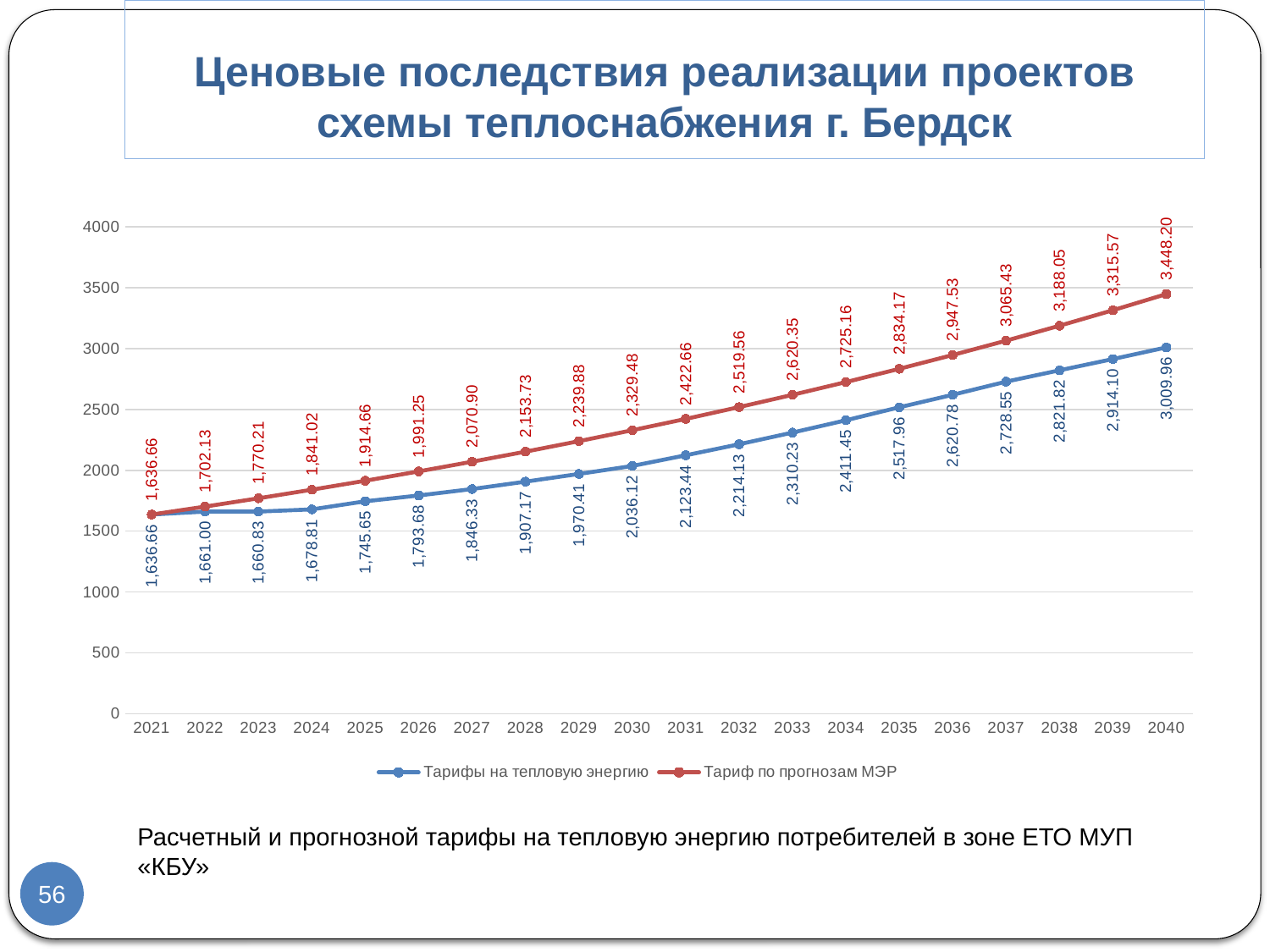

# Ценовые последствия реализации проектов схемы теплоснабжения г. Бердск

### Chart

| Category | Тарифы на тепловую энергию | Тариф по прогнозам МЭР |
|---|---|---|
| 2021 | 1636.6597666071348 | 1636.6597666071348 |
| 2022 | 1661.000736092573 | 1702.1261572714202 |
| 2023 | 1660.8339454289699 | 1770.211203562277 |
| 2024 | 1678.8130768244914 | 1841.0196517047682 |
| 2025 | 1745.6504838218275 | 1914.660437772959 |
| 2026 | 1793.683411359788 | 1991.2468552838775 |
| 2027 | 1846.3273846021873 | 2070.8967294952326 |
| 2028 | 1907.1656006487601 | 2153.732598675042 |
| 2029 | 1970.4079218234879 | 2239.881902622044 |
| 2030 | 2036.12080523198 | 2329.477178726926 |
| 2031 | 2123.4439923552927 | 2422.656265876003 |
| 2032 | 2214.1296062983183 | 2519.562516511043 |
| 2033 | 2310.2345196510687 | 2620.345017171485 |
| 2034 | 2411.4466583054063 | 2725.1588178583443 |
| 2035 | 2517.9571471062764 | 2834.165170572678 |
| 2036 | 2620.7842815804784 | 2947.5317773955853 |
| 2037 | 2728.545116381261 | 3065.433048491409 |
| 2038 | 2821.8167049705435 | 3188.0503704310654 |
| 2039 | 2914.097578653663 | 3315.572385248308 |
| 2040 | 3009.9582575175673 | 3448.1952806582403 |
Расчетный и прогнозной тарифы на тепловую энергию потребителей в зоне ЕТО МУП «КБУ»
56